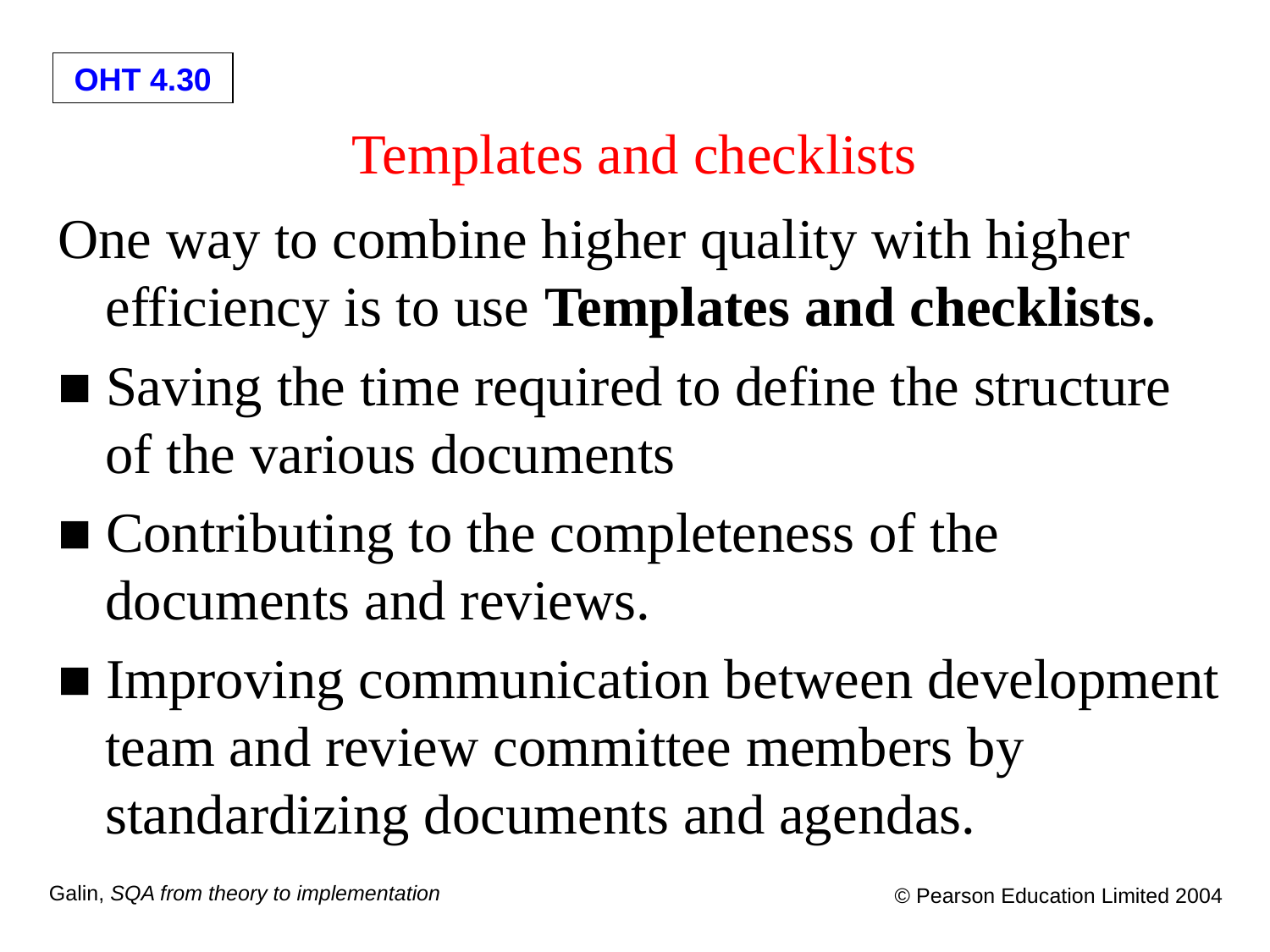

# Templates and checklists
One way to combine higher quality with higher efficiency is to use Templates and checklists.
■ Saving the time required to define the structure of the various documents
■ Contributing to the completeness of the documents and reviews.
■ Improving communication between development team and review committee members by standardizing documents and agendas.